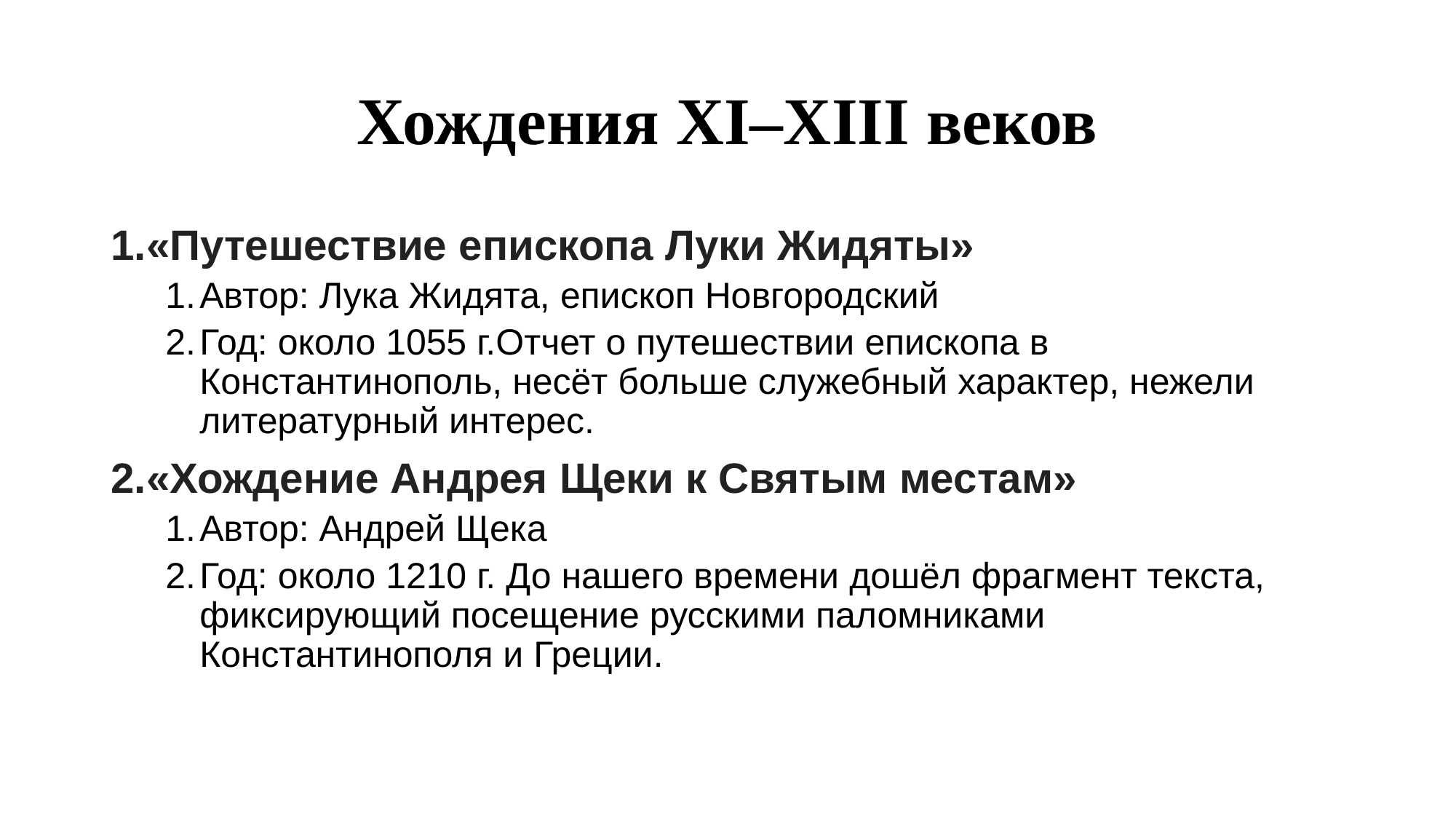

# Хождения XI–XIII веков
«Путешествие епископа Луки Жидяты»
Автор: Лука Жидята, епископ Новгородский
Год: около 1055 г.Отчет о путешествии епископа в Константинополь, несёт больше служебный характер, нежели литературный интерес.
«Хождение Андрея Щеки к Святым местам»
Автор: Андрей Щека
Год: около 1210 г. До нашего времени дошёл фрагмент текста, фиксирующий посещение русскими паломниками Константинополя и Греции.